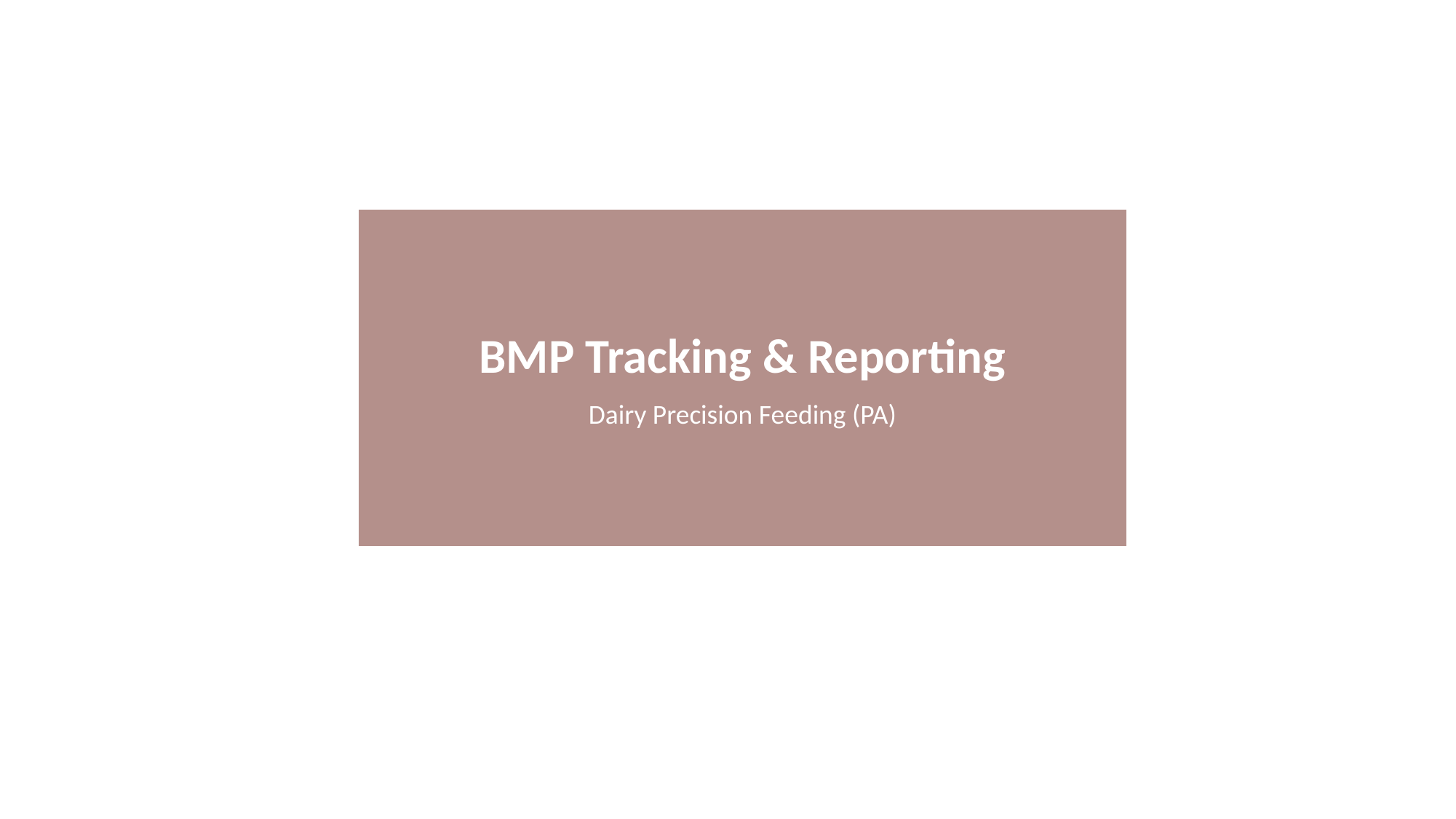

BMP Tracking & Reporting
Dairy Precision Feeding (PA)